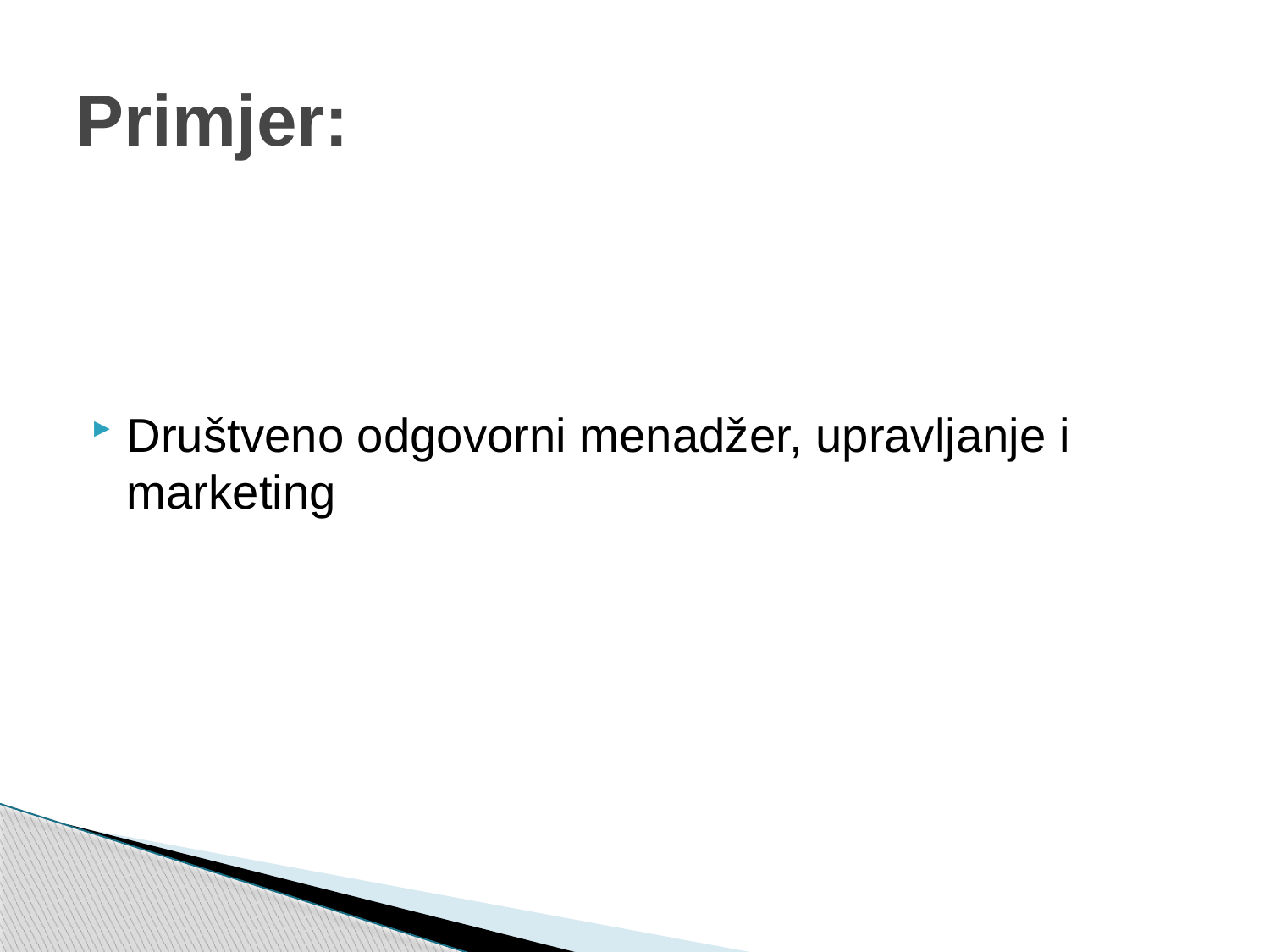

# Primjer:

Društveno odgovorni menadžer, upravljanje i marketing